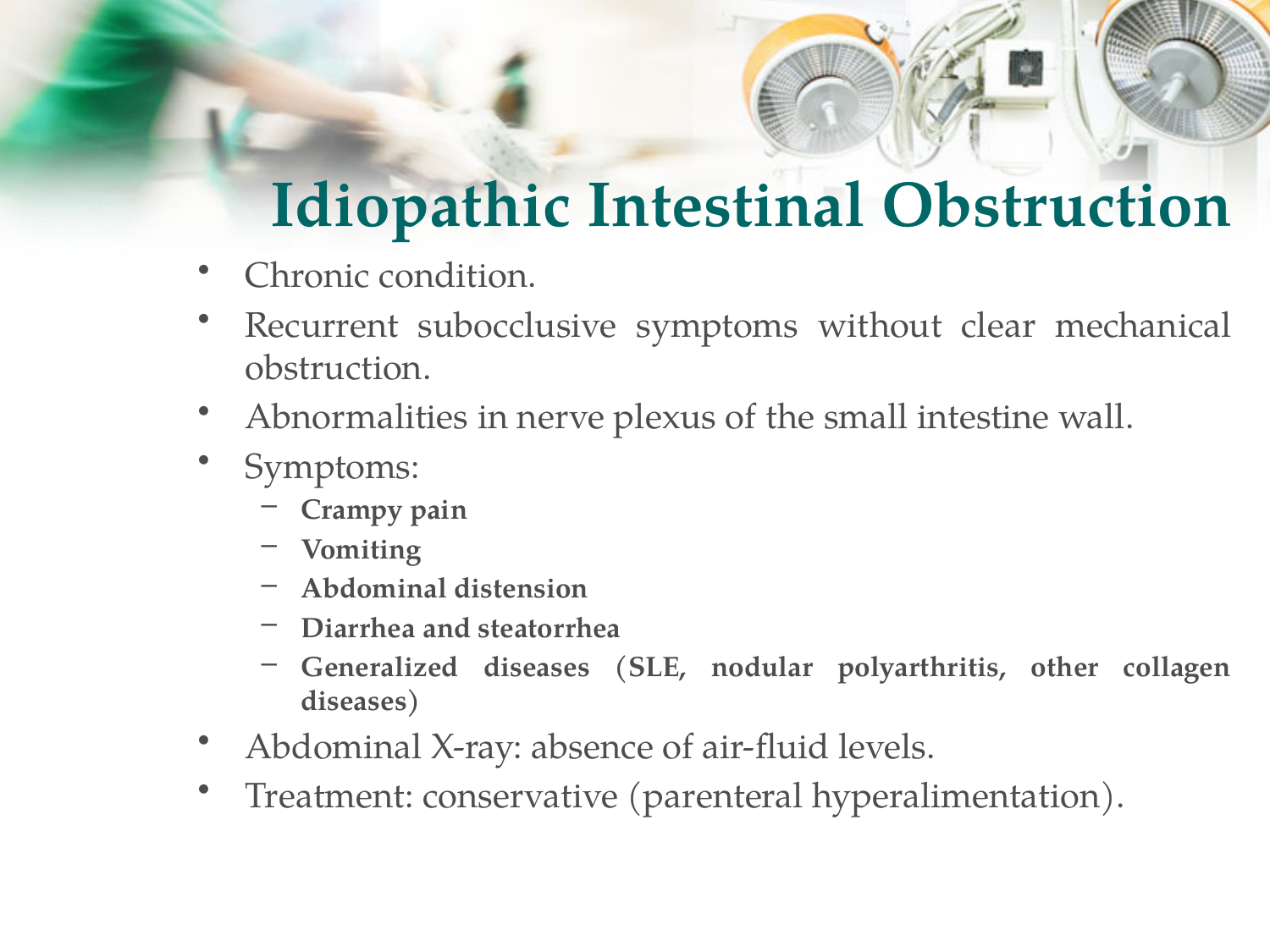

# Idiopathic Intestinal Obstruction
Chronic condition.
Recurrent subocclusive symptoms without clear mechanical obstruction.
Abnormalities in nerve plexus of the small intestine wall.
Symptoms:
Crampy pain
Vomiting
Abdominal distension
Diarrhea and steatorrhea
Generalized diseases (SLE, nodular polyarthritis, other collagen diseases)
Abdominal X-ray: absence of air-fluid levels.
Treatment: conservative (parenteral hyperalimentation).